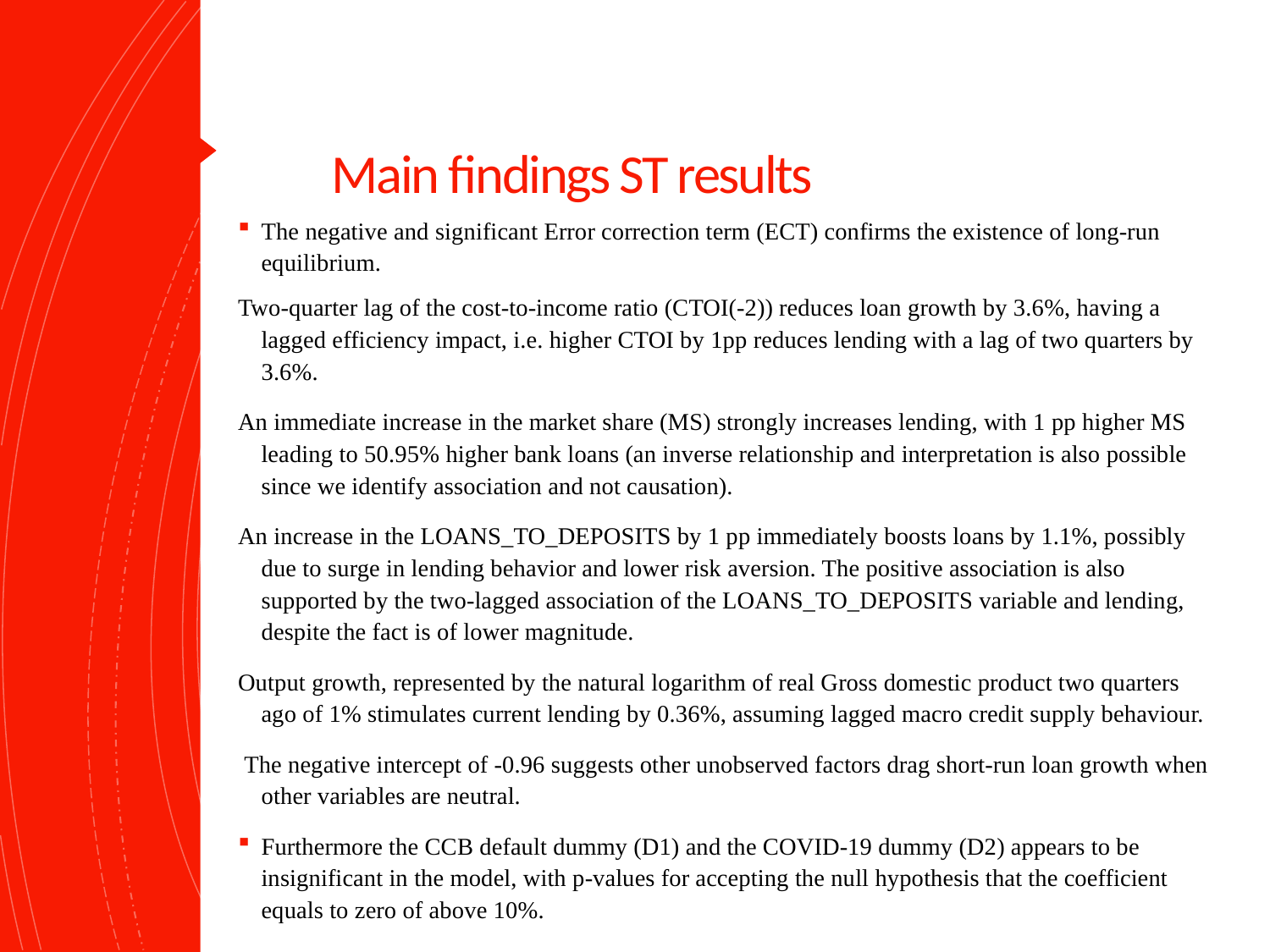

# Main findings ST results

The negative and significant Error correction term (ECT) confirms the existence of long-run equilibrium.
Two-quarter lag of the cost-to-income ratio (CTOI(-2)) reduces loan growth by 3.6%, having a lagged efficiency impact, i.e. higher CTOI by 1pp reduces lending with a lag of two quarters by 3.6%.
An immediate increase in the market share (MS) strongly increases lending, with 1 pp higher MS leading to 50.95% higher bank loans (an inverse relationship and interpretation is also possible since we identify association and not causation).
An increase in the LOANS_TO_DEPOSITS by 1 pp immediately boosts loans by 1.1%, possibly due to surge in lending behavior and lower risk aversion. The positive association is also supported by the two-lagged association of the LOANS_TO_DEPOSITS variable and lending, despite the fact is of lower magnitude.
Output growth, represented by the natural logarithm of real Gross domestic product two quarters ago of 1% stimulates current lending by 0.36%, assuming lagged macro credit supply behaviour.
 The negative intercept of -0.96 suggests other unobserved factors drag short-run loan growth when other variables are neutral.
Furthermore the CCB default dummy (D1) and the COVID-19 dummy (D2) appears to be insignificant in the model, with p-values for accepting the null hypothesis that the coefficient equals to zero of above 10%.